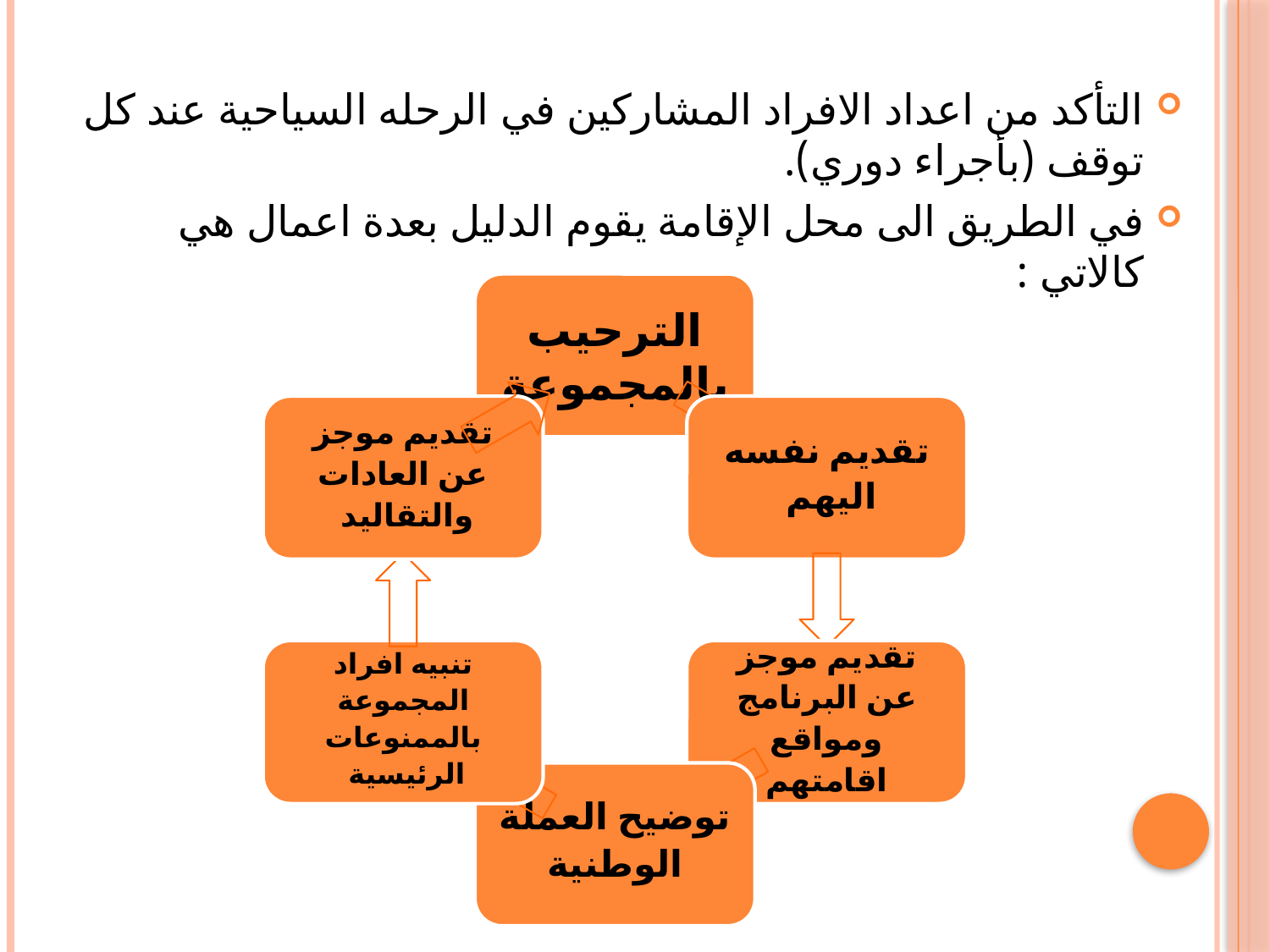

التأكد من اعداد الافراد المشاركين في الرحله السياحية عند كل توقف (بأجراء دوري).
في الطريق الى محل الإقامة يقوم الدليل بعدة اعمال هي كالاتي :
الترحيب بالمجموعة
تقديم نفسه اليهم
تقديم موجز عن البرنامج ومواقع اقامتهم
توضيح العملة الوطنية
تنبيه افراد المجموعة بالممنوعات الرئيسية
تقديم موجز عن العادات والتقاليد